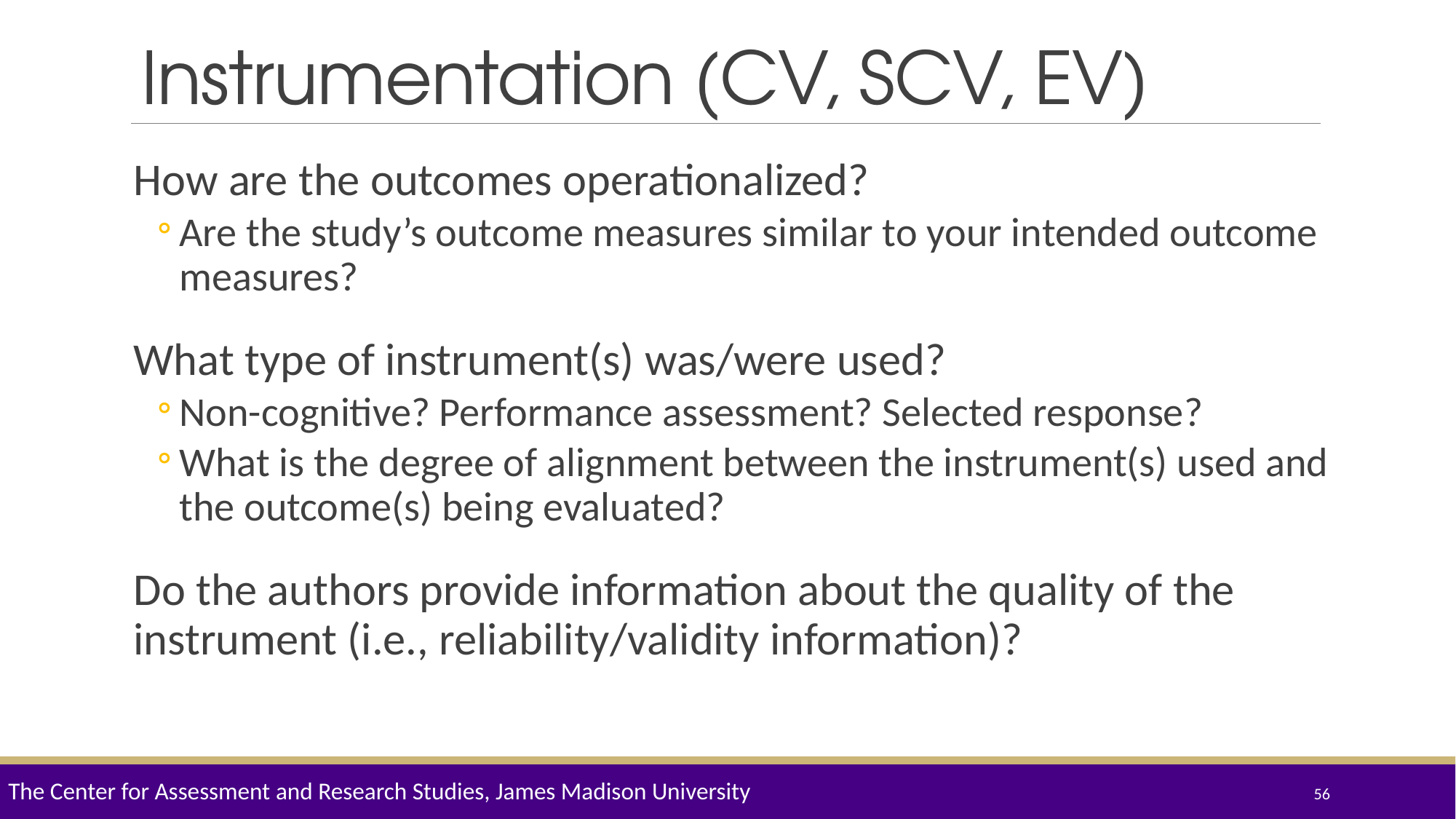

# Instrumentation (CV, SCV, EV)
How are the outcomes operationalized?
Are the study’s outcome measures similar to your intended outcome measures?
What type of instrument(s) was/were used?
Non-cognitive? Performance assessment? Selected response?
What is the degree of alignment between the instrument(s) used and the outcome(s) being evaluated?
Do the authors provide information about the quality of the instrument (i.e., reliability/validity information)?
The Center for Assessment and Research Studies, James Madison University
56